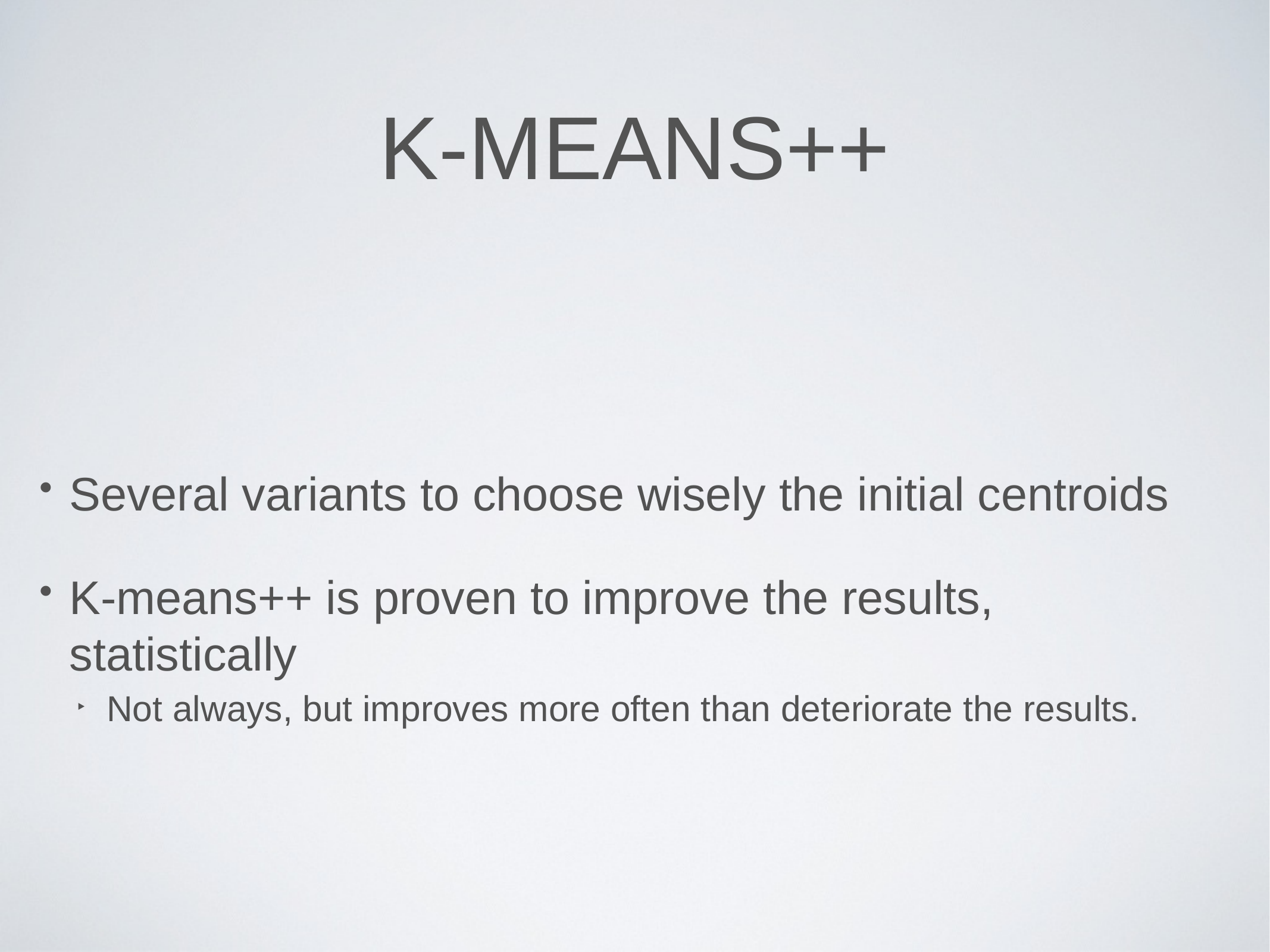

20
# K-means++
Several variants to choose wisely the initial centroids
K-means++ is proven to improve the results, statistically
Not always, but improves more often than deteriorate the results.